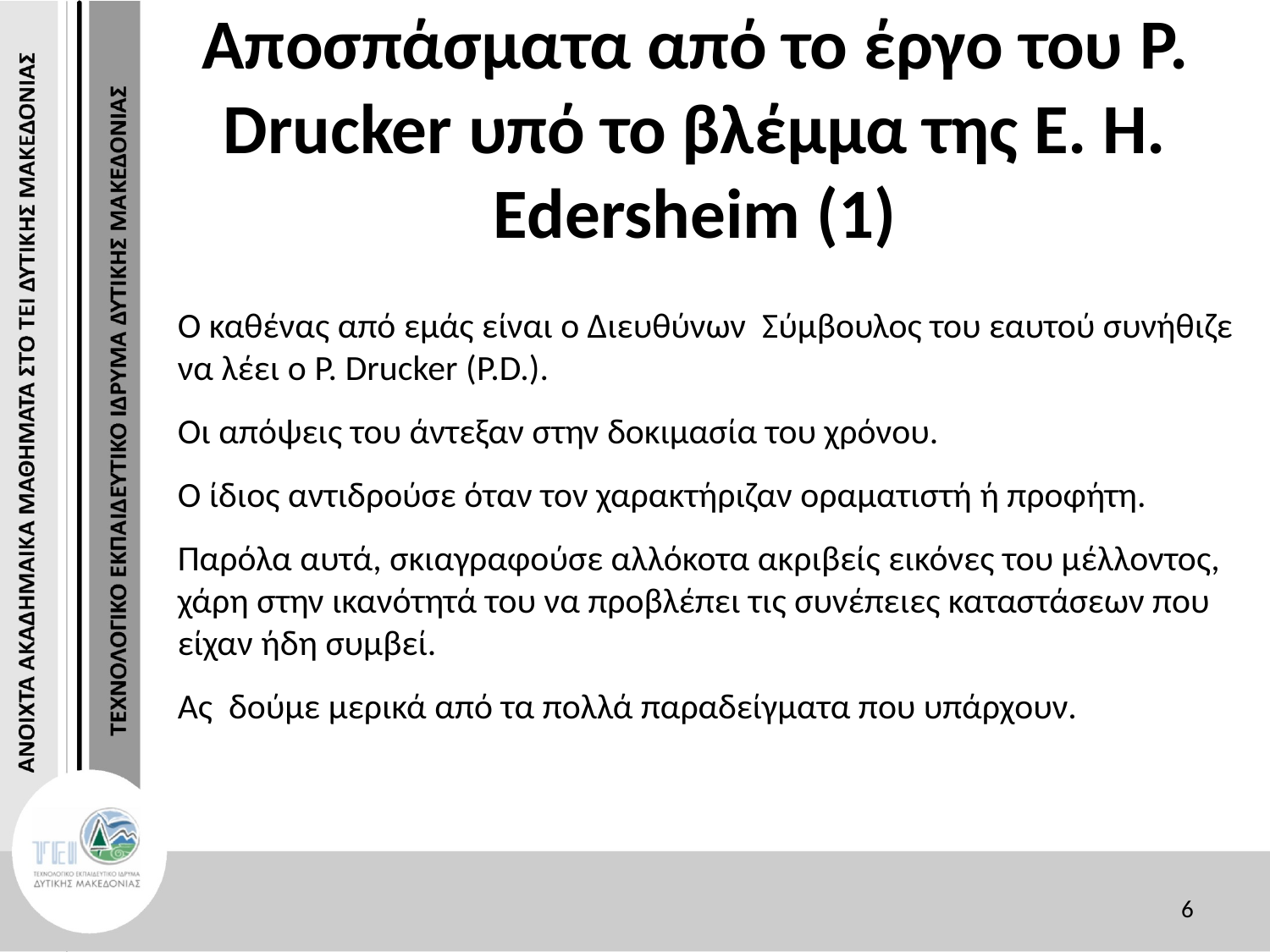

# Αποσπάσματα από το έργο του P. Drucker υπό το βλέμμα της Ε. Η. Edersheim (1)
Ο καθένας από εμάς είναι ο Διευθύνων  Σύμβουλος του εαυτού συνήθιζε να λέει ο P. Drucker (Ρ.D.).
Οι απόψεις του άντεξαν στην δοκιμασία του χρόνου.
Ο ίδιος αντιδρούσε όταν τον χαρακτήριζαν οραματιστή ή προφήτη.
Παρόλα αυτά, σκιαγραφούσε αλλόκοτα ακριβείς εικόνες του μέλλοντος, χάρη στην ικανότητά του να προβλέπει τις συνέπειες καταστάσεων που είχαν ήδη συμβεί.
Ας  δούμε μερικά από τα πολλά παραδείγματα που υπάρχουν.
6